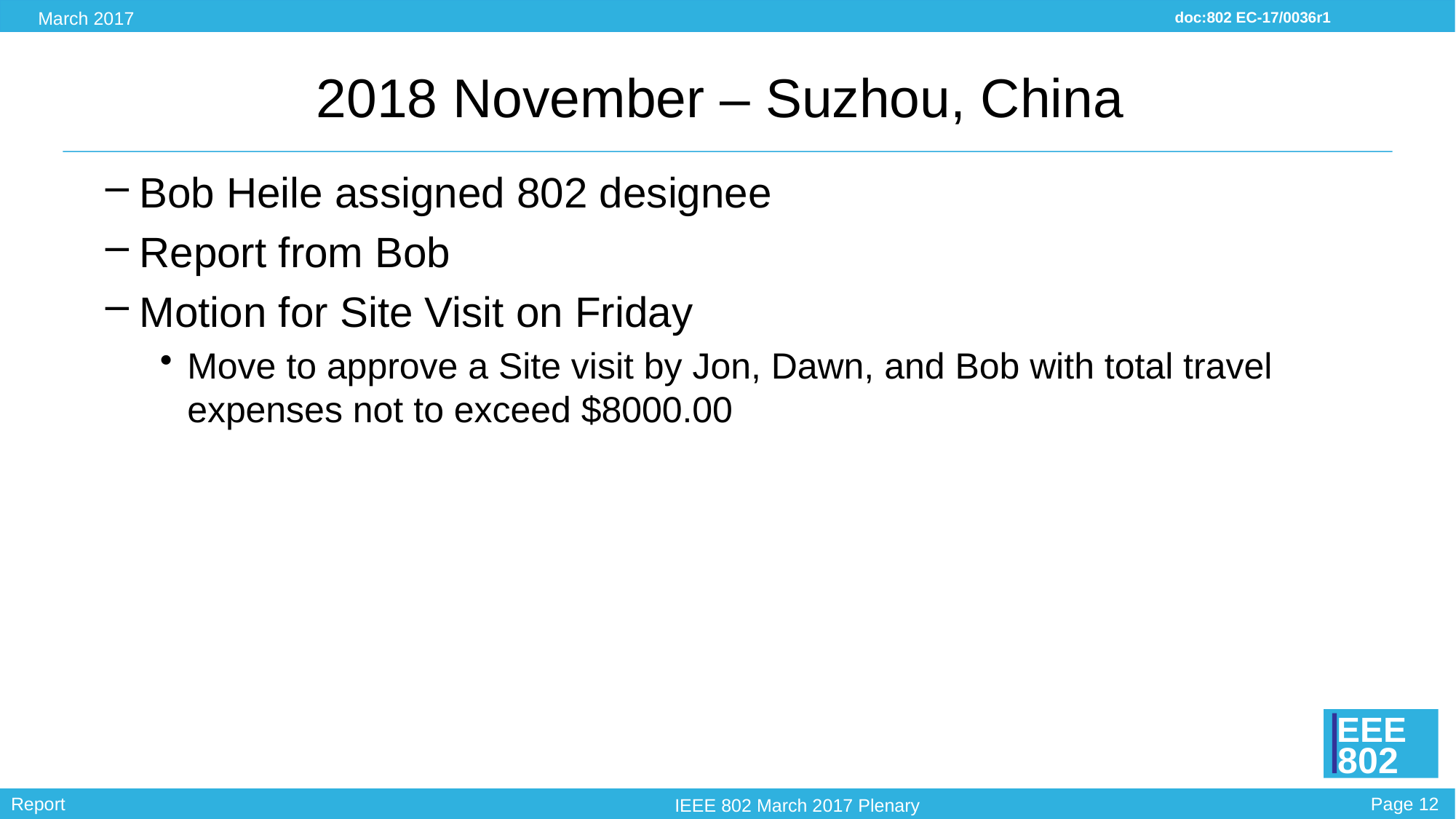

# 2018 November – Suzhou, China
Bob Heile assigned 802 designee
Report from Bob
Motion for Site Visit on Friday
Move to approve a Site visit by Jon, Dawn, and Bob with total travel expenses not to exceed $8000.00